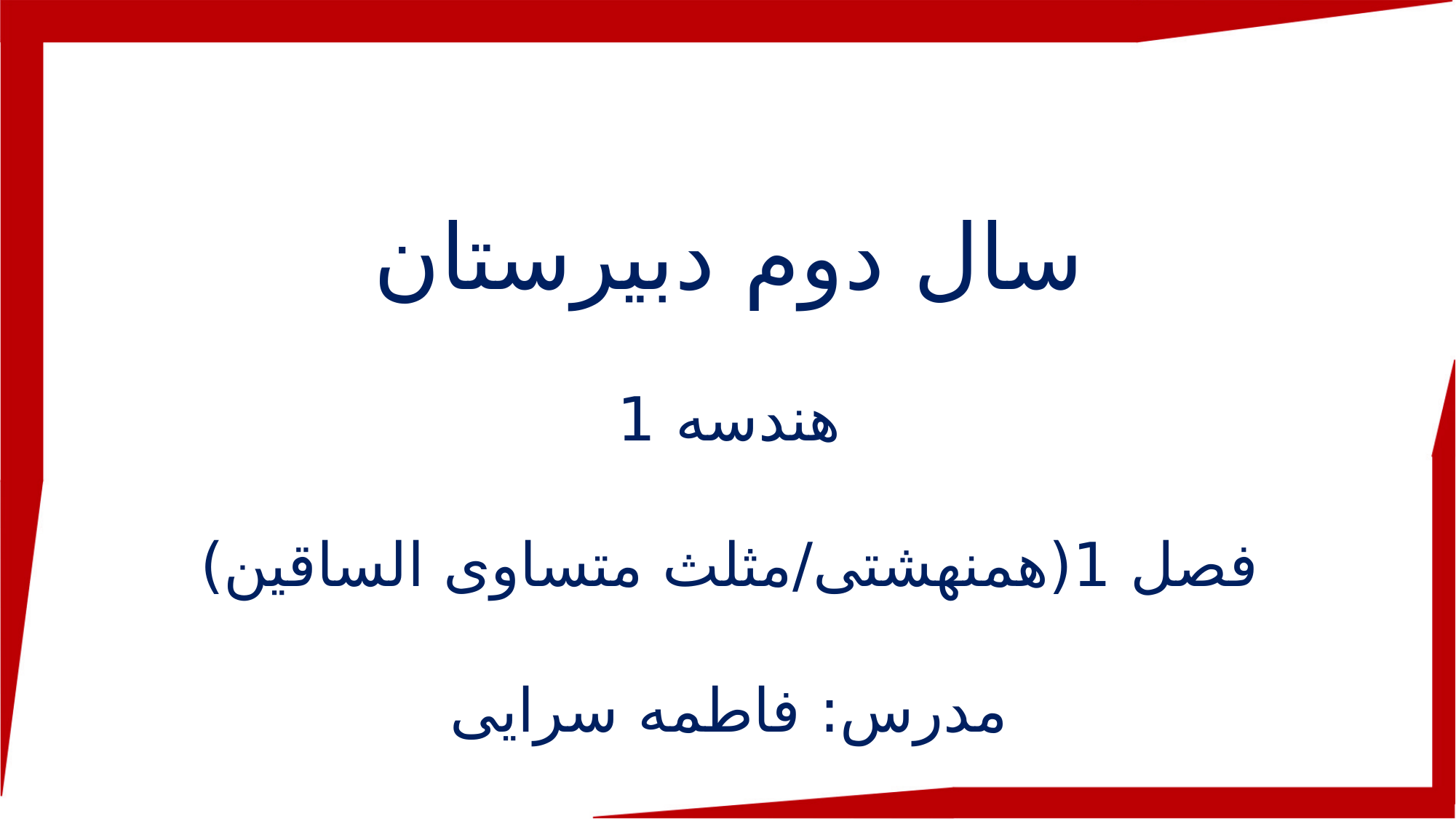

سال دوم دبیرستان
هندسه 1
فصل 1(همنهشتی/مثلث متساوی الساقین)
مدرس: فاطمه سرایی